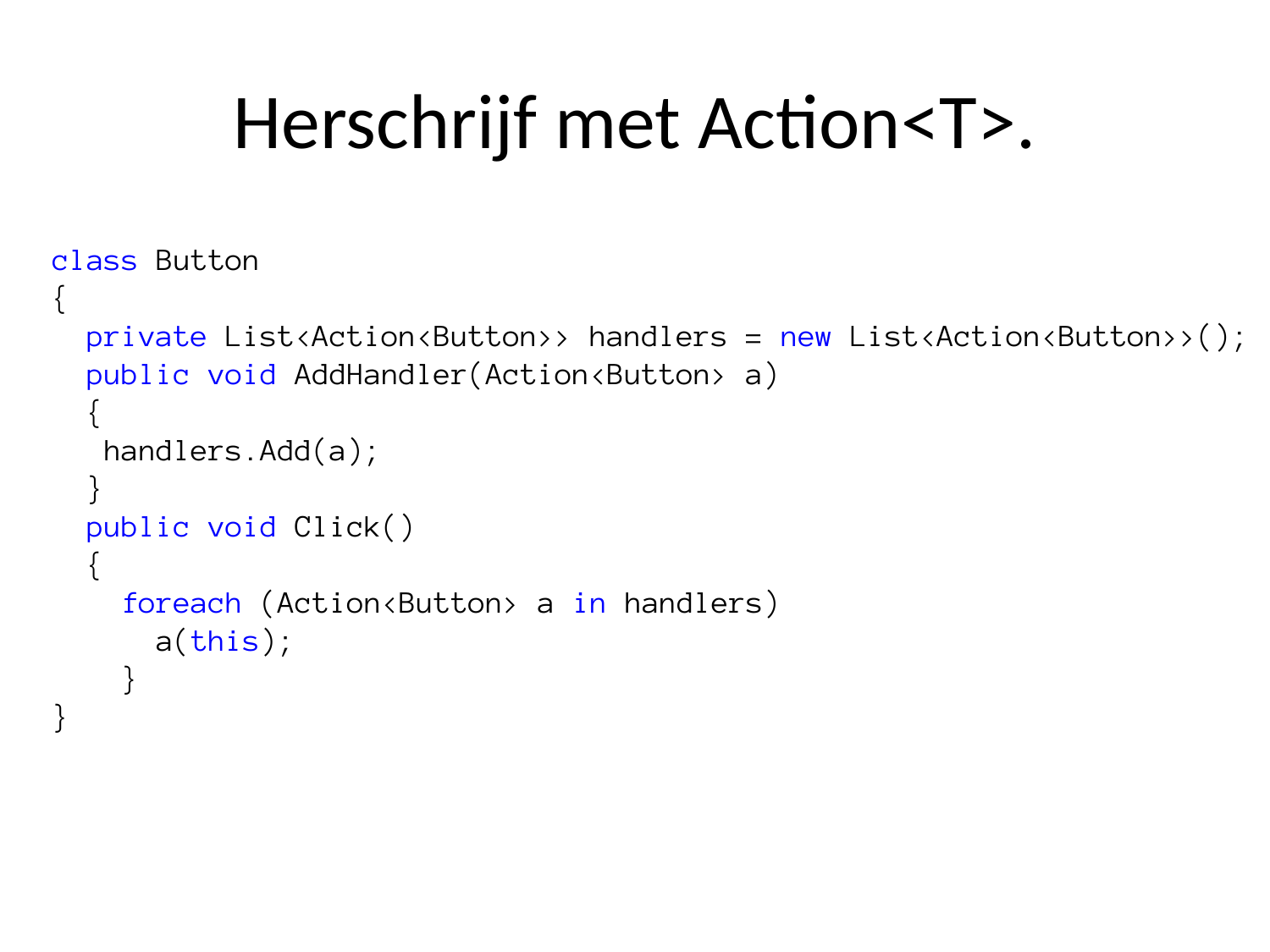

# Herschrijf met Action<T>.
class Button
{
  private List<Action<Button>> handlers = new List<Action<Button>>();
  public void AddHandler(Action<Button> a)
  {
   handlers.Add(a);
  }
  public void Click()
  {
    foreach (Action<Button> a in handlers)
      a(this);
    }
}